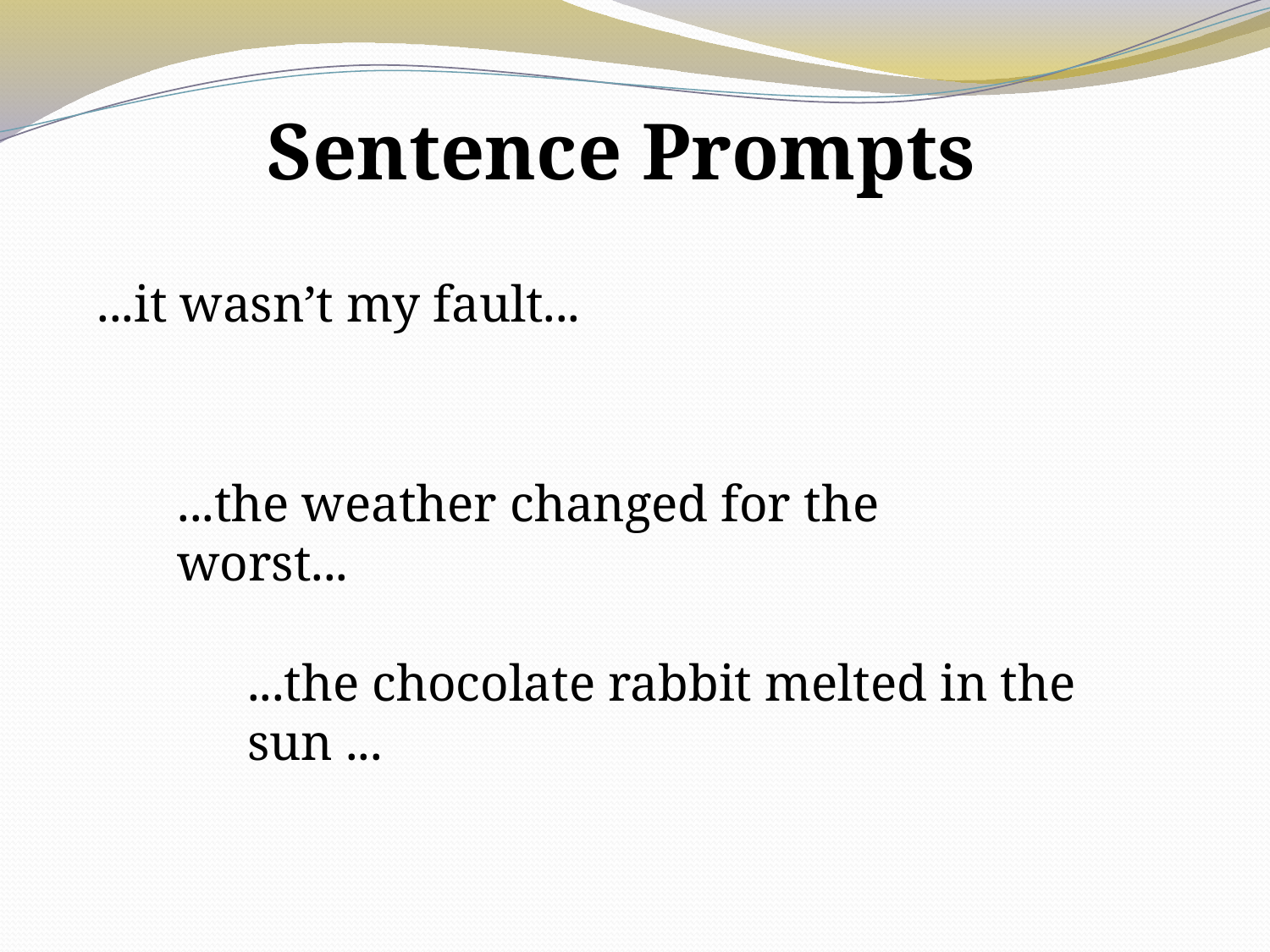

Sentence Prompts
...it wasn’t my fault...
...the weather changed for the worst...
...the chocolate rabbit melted in the sun ...